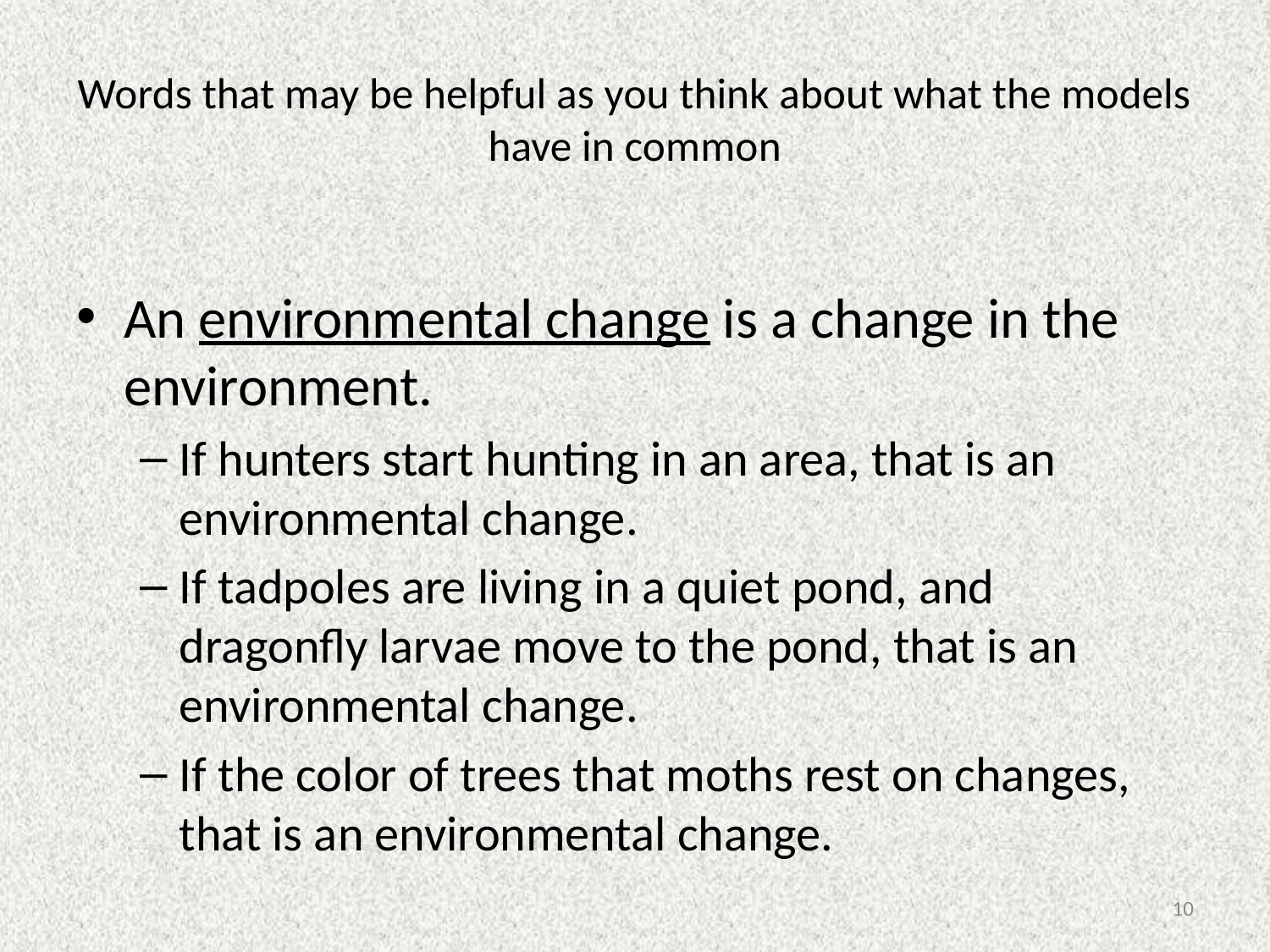

# Words that may be helpful as you think about what the models have in common
An environmental change is a change in the environment.
If hunters start hunting in an area, that is an environmental change.
If tadpoles are living in a quiet pond, and dragonfly larvae move to the pond, that is an environmental change.
If the color of trees that moths rest on changes, that is an environmental change.

10